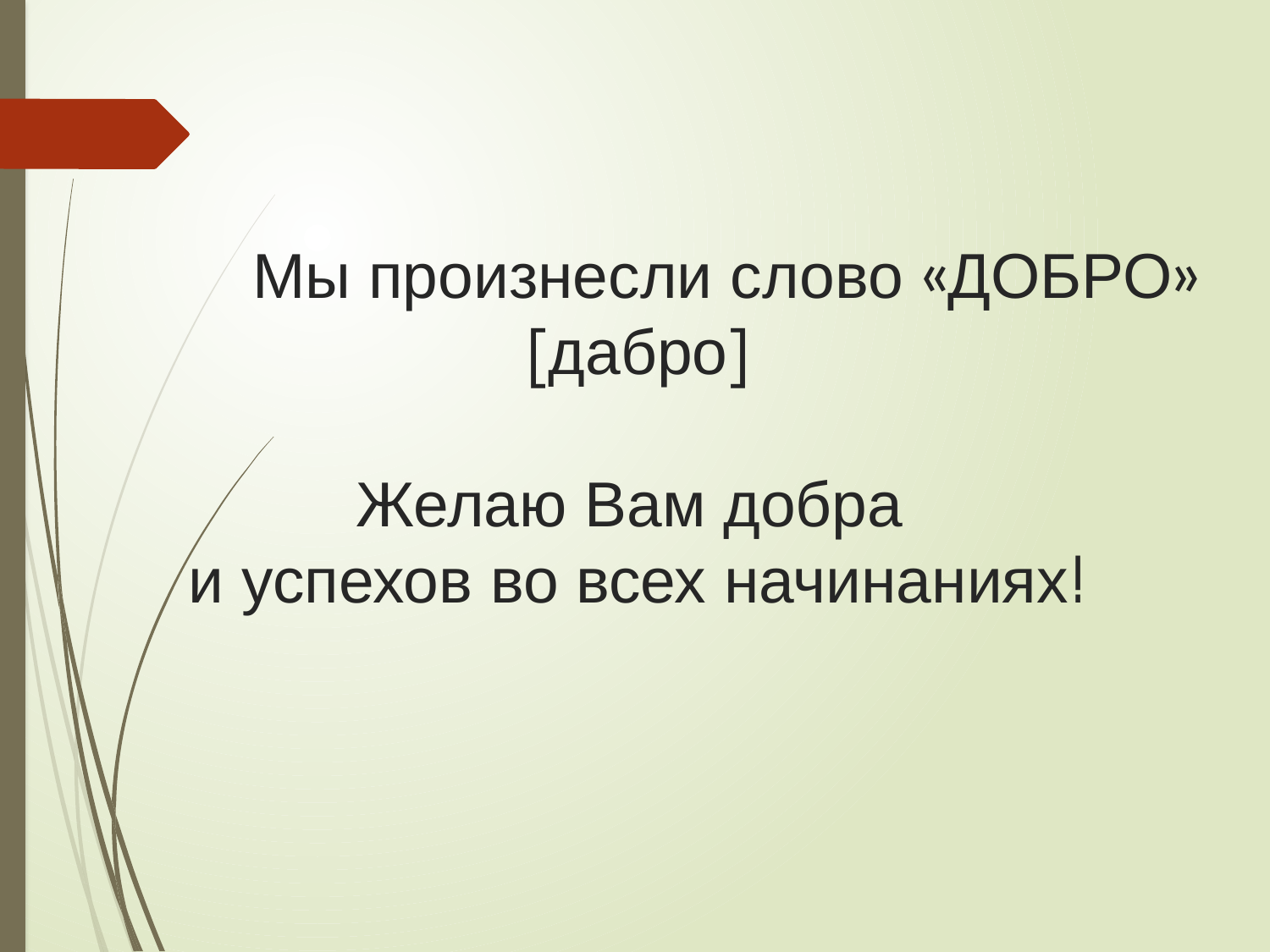

# Мы произнесли слово «ДОБРО» [дабро] Желаю Вам добра и успехов во всех начинаниях!